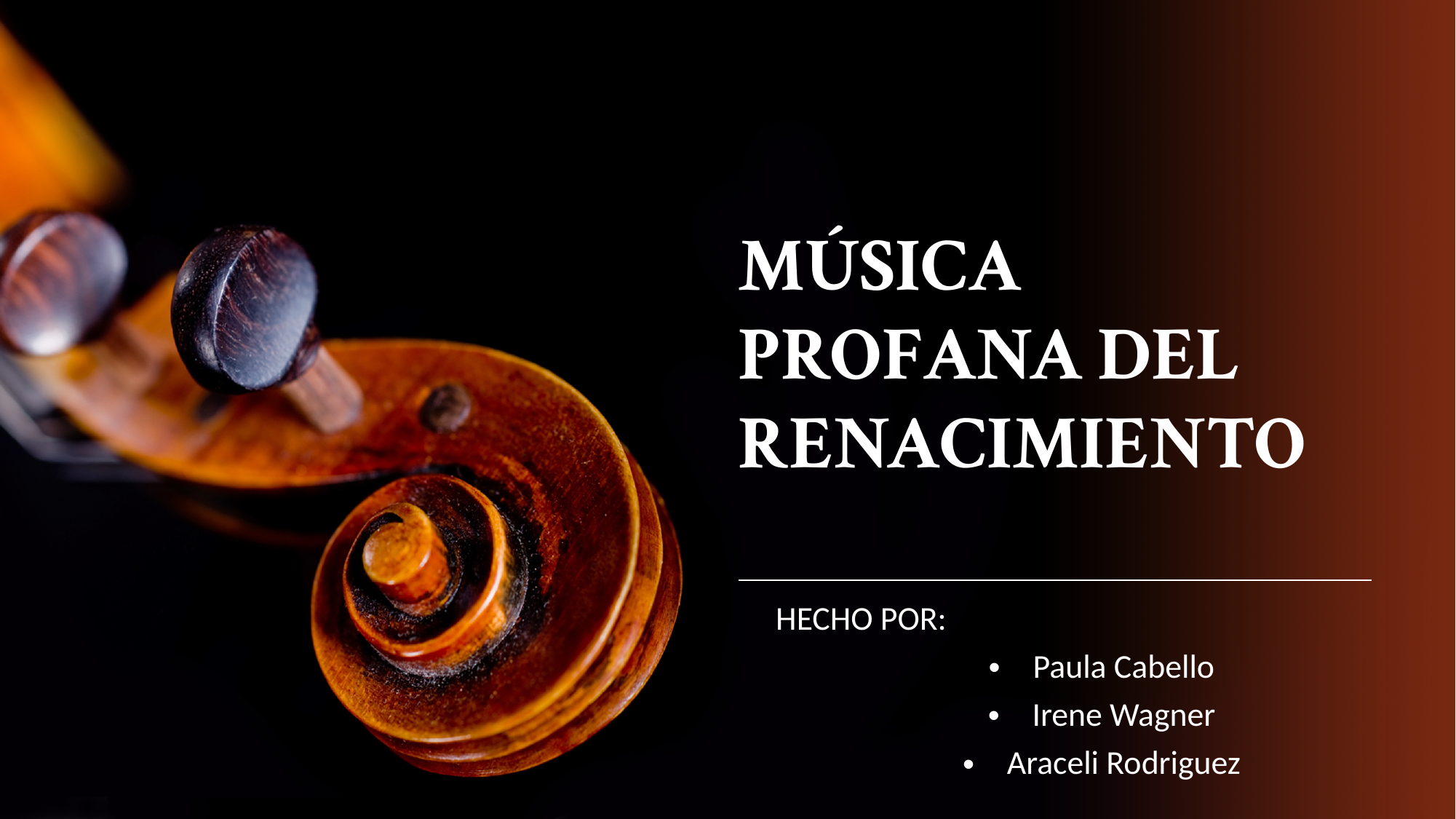

# MÚSICA PROFANA DEL RENACIMIENTO
     HECHO POR:
Paula Cabello
Irene Wagner
Araceli Rodriguez